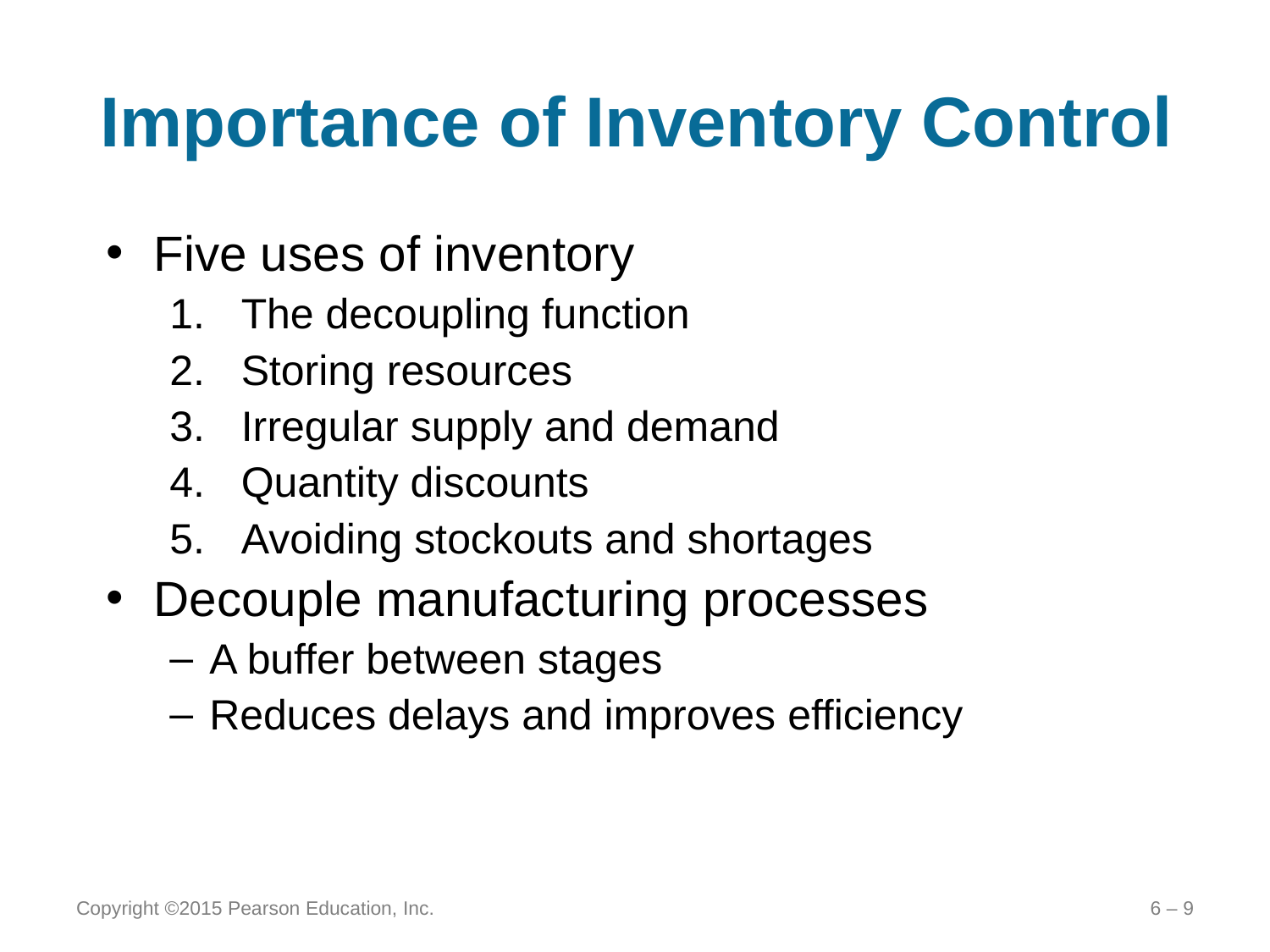

# Importance of Inventory Control
Five uses of inventory
The decoupling function
Storing resources
Irregular supply and demand
Quantity discounts
Avoiding stockouts and shortages
Decouple manufacturing processes
A buffer between stages
Reduces delays and improves efficiency
Copyright ©2015 Pearson Education, Inc.
6 – 9